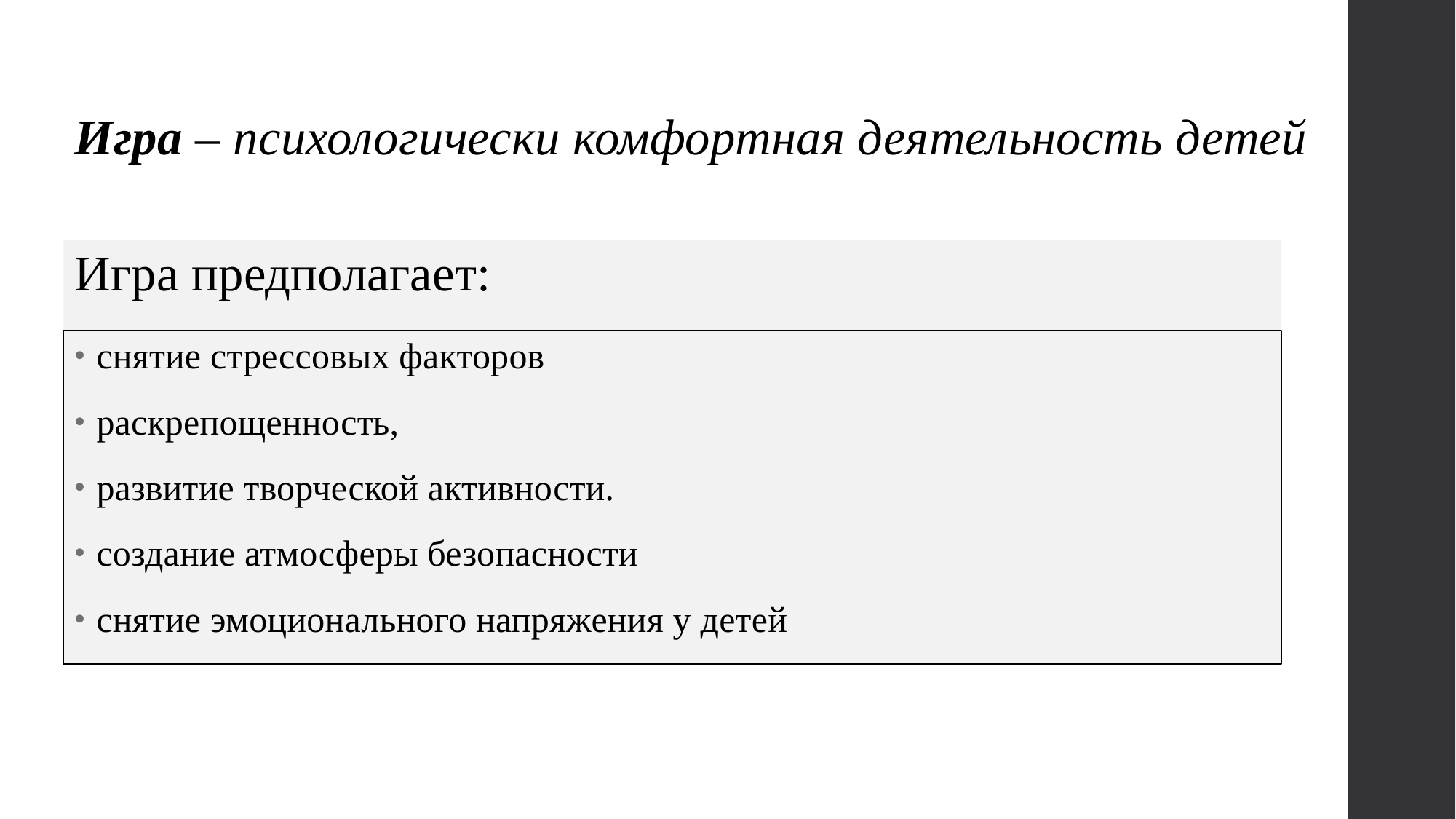

Игра – психологически комфортная деятельность детей
Игра предполагает:
снятие стрессовых факторов
раскрепощенность,
развитие творческой активности.
создание атмосферы безопасности
снятие эмоционального напряжения у детей